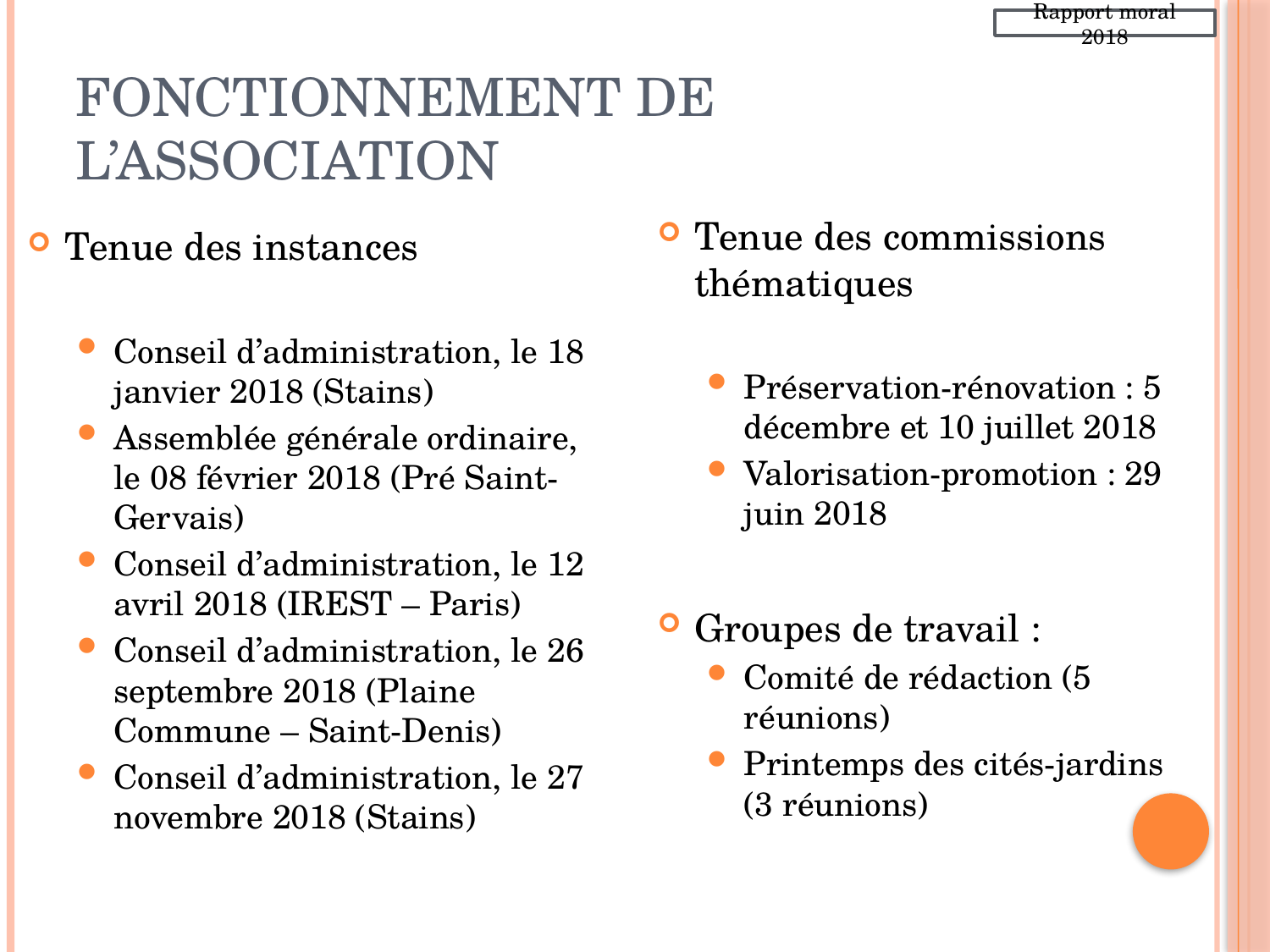

Rapport moral 2018
# Fonctionnement de l’association
Tenue des commissions thématiques

Préservation-rénovation : 5 décembre et 10 juillet 2018
Valorisation-promotion : 29 juin 2018

Groupes de travail :
Comité de rédaction (5 réunions)
Printemps des cités-jardins (3 réunions)
Tenue des instances

Conseil d’administration, le 18 janvier 2018 (Stains)
Assemblée générale ordinaire, le 08 février 2018 (Pré Saint-Gervais)
Conseil d’administration, le 12 avril 2018 (IREST – Paris)
Conseil d’administration, le 26 septembre 2018 (Plaine Commune – Saint-Denis)
Conseil d’administration, le 27 novembre 2018 (Stains)